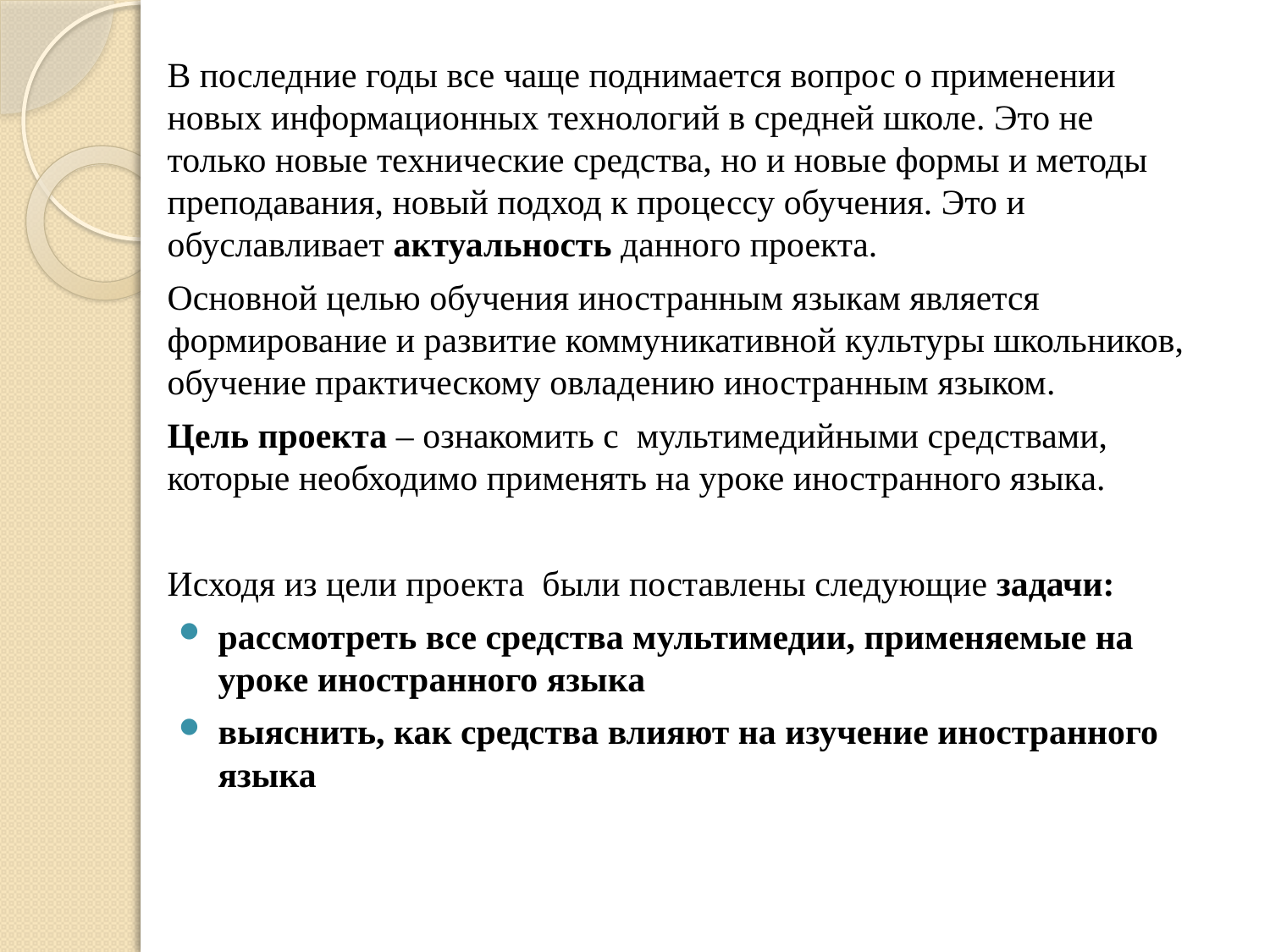

#
В последние годы все чаще поднимается вопрос о применении новых информационных технологий в средней школе. Это не только новые технические средства, но и новые формы и методы преподавания, новый подход к процессу обучения. Это и обуславливает актуальность данного проекта.
Основной целью обучения иностранным языкам является формирование и развитие коммуникативной культуры школьников, обучение практическому овладению иностранным языком.
Цель проекта – ознакомить с  мультимедийными средствами, которые необходимо применять на уроке иностранного языка.

Исходя из цели проекта  были поставлены следующие задачи:
рассмотреть все средства мультимедии, применяемые на уроке иностранного языка
выяснить, как средства влияют на изучение иностранного языка